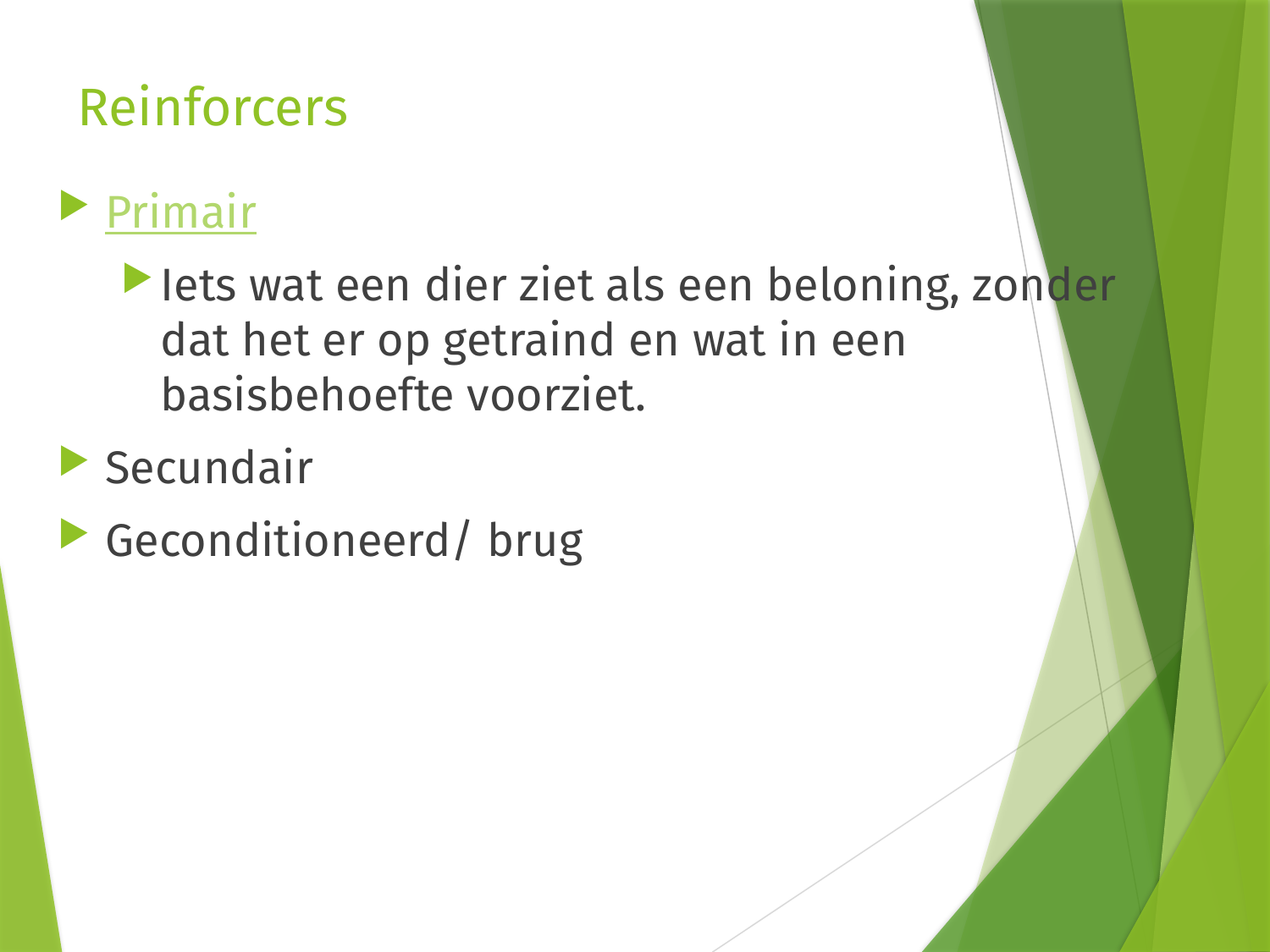

# Reinforcers
Primair
Iets wat een dier ziet als een beloning, zonder dat het er op getraind en wat in een basisbehoefte voorziet.
Secundair
Geconditioneerd/ brug